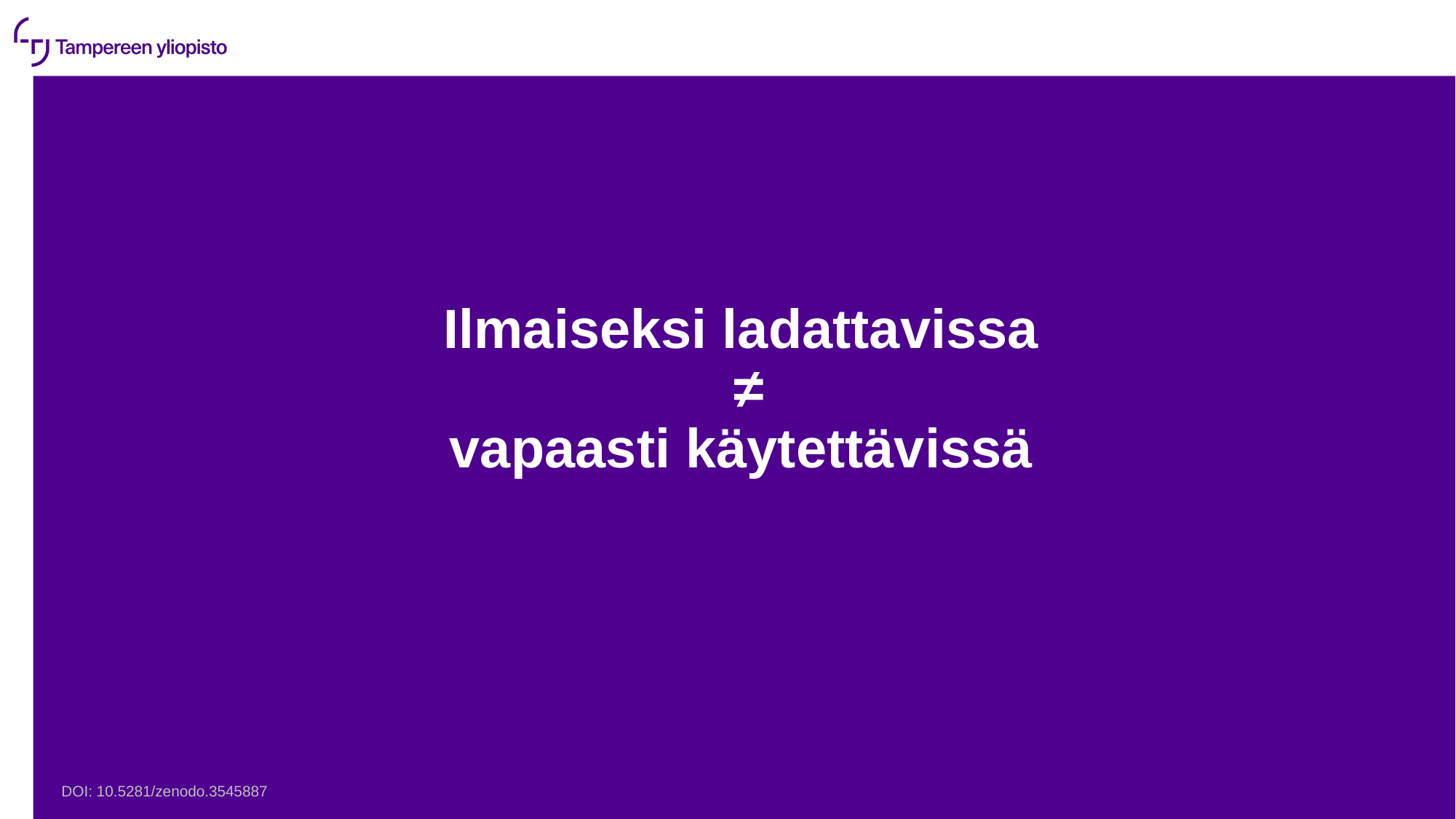

# Ilmaiseksi ladattavissa ≠ vapaasti käytettävissä
DOI: 10.5281/zenodo.3545887